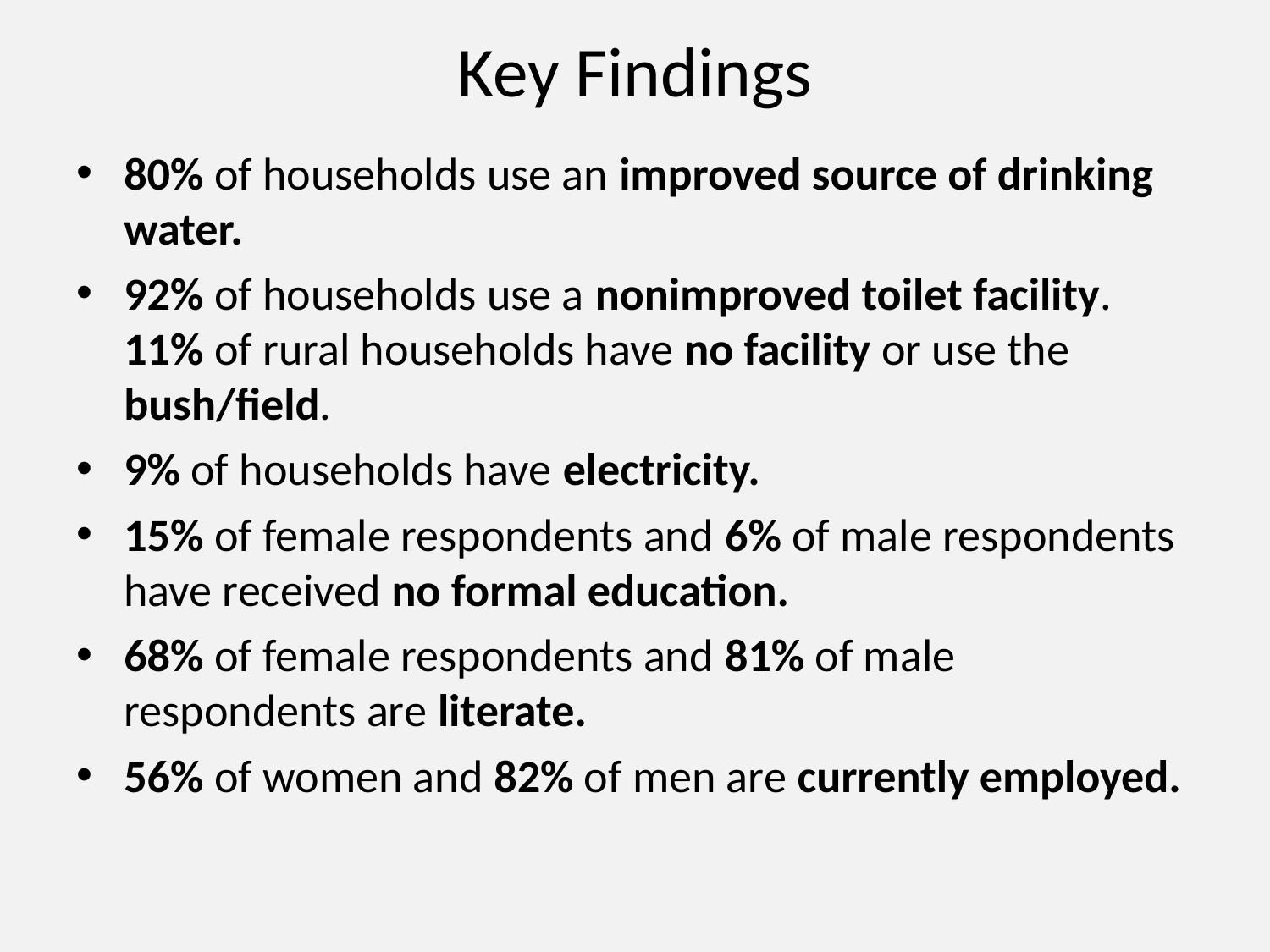

# Key Findings
80% of households use an improved source of drinking water.
92% of households use a nonimproved toilet facility. 11% of rural households have no facility or use the bush/field.
9% of households have electricity.
15% of female respondents and 6% of male respondents have received no formal education.
68% of female respondents and 81% of male respondents are literate.
56% of women and 82% of men are currently employed.